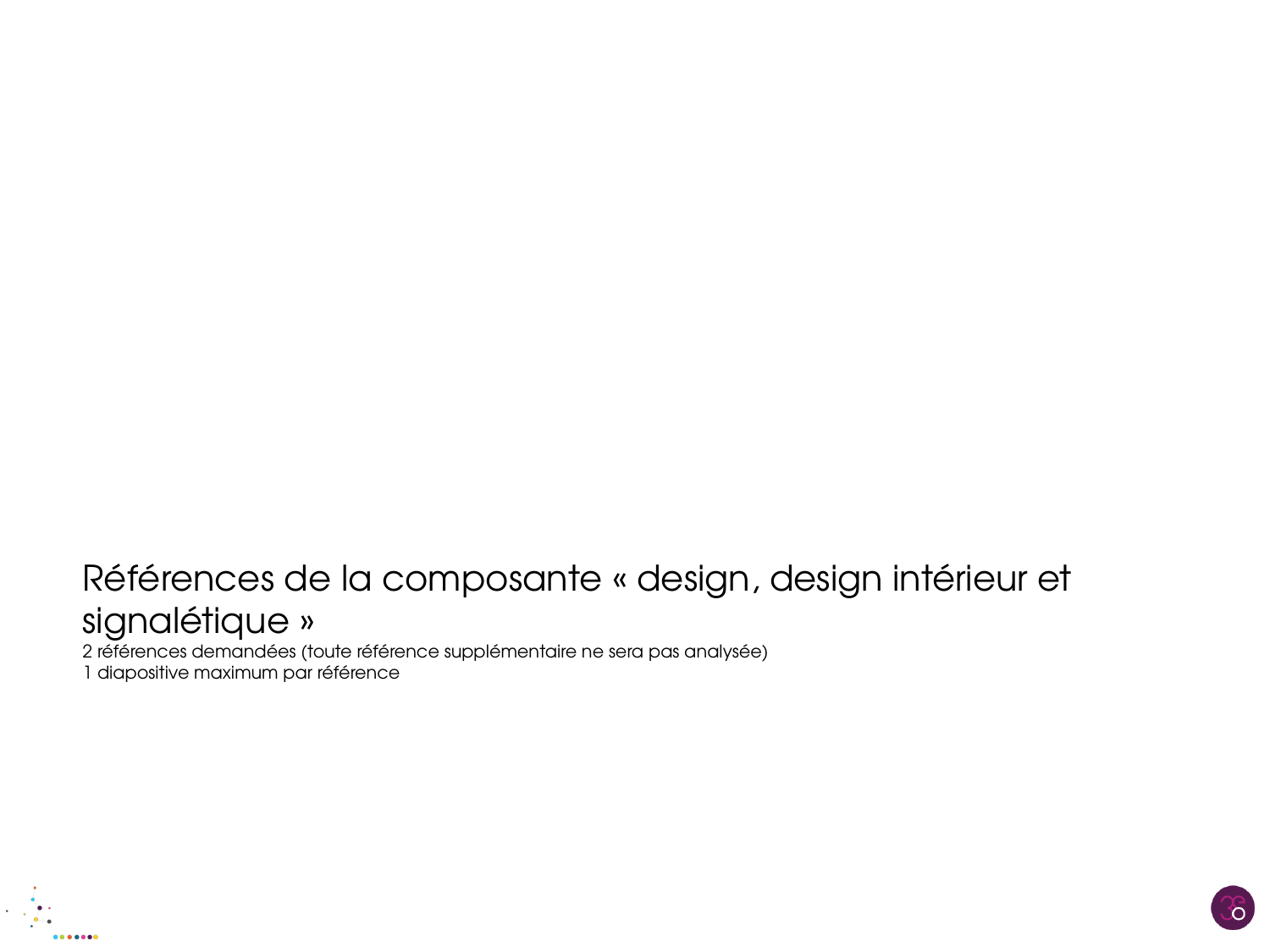

Références de la composante « design, design intérieur et signalétique »
2 références demandées (toute référence supplémentaire ne sera pas analysée)
1 diapositive maximum par référence